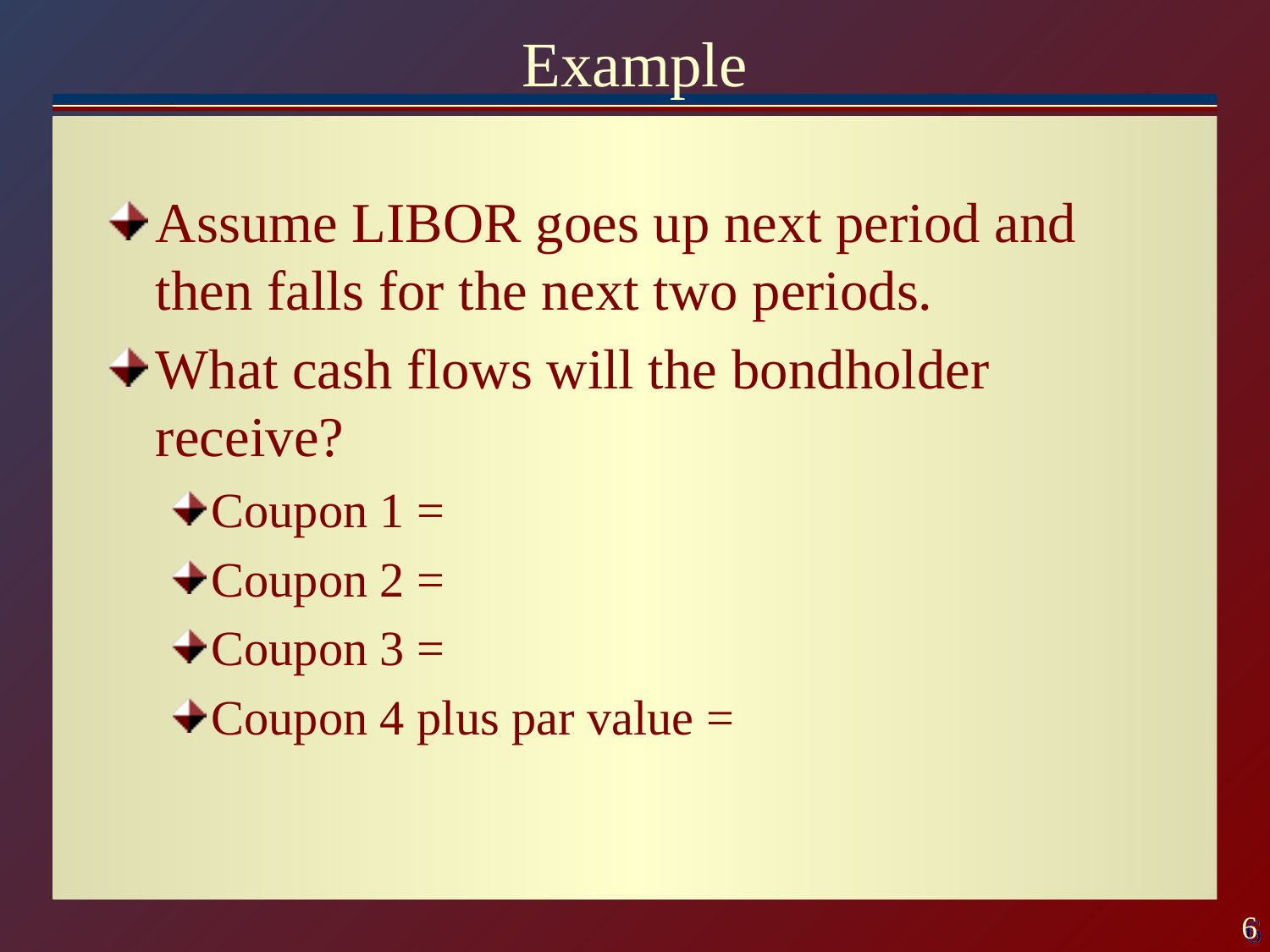

# Example
Assume LIBOR goes up next period and then falls for the next two periods.
What cash flows will the bondholder receive?
Coupon 1 =
Coupon 2 =
Coupon 3 =
Coupon 4 plus par value =